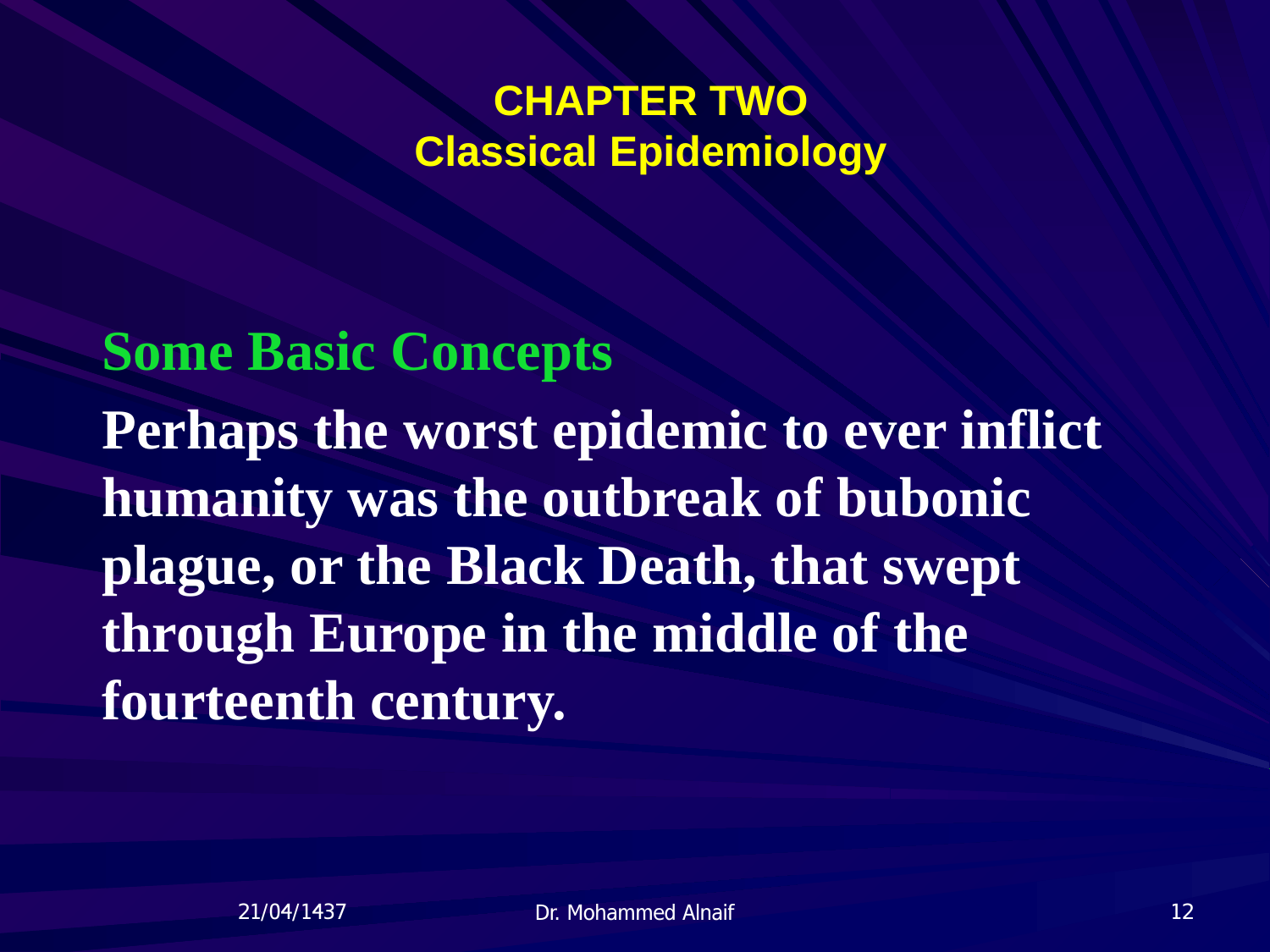

# CHAPTER TWO Classical Epidemiology
Some Basic Concepts
Perhaps the worst epidemic to ever inflict humanity was the outbreak of bubonic plague, or the Black Death, that swept through Europe in the middle of the fourteenth century.
21/04/1437
12
Dr. Mohammed Alnaif